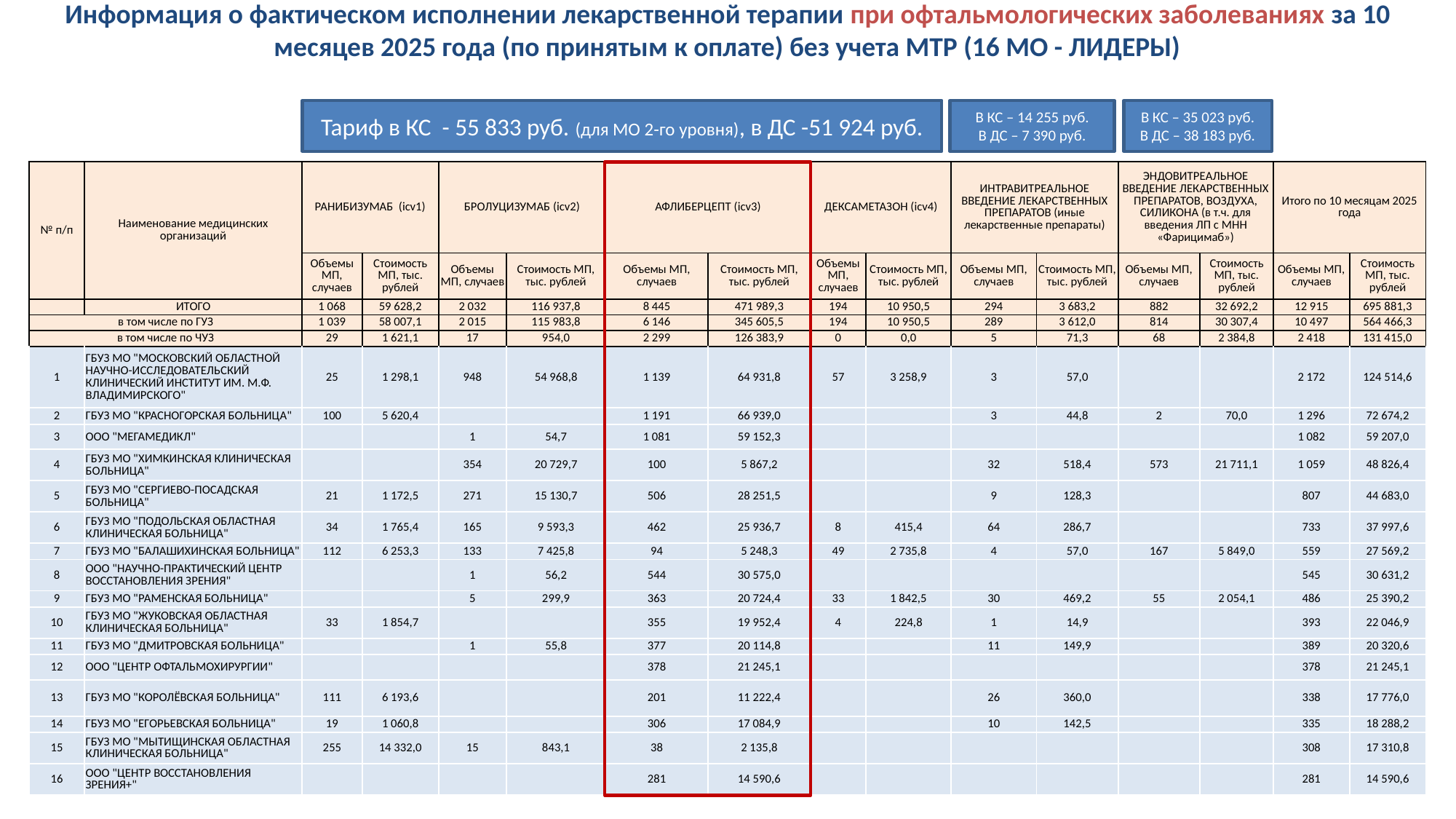

Информация о фактическом исполнении лекарственной терапии при офтальмологических заболеваниях за 10 месяцев 2025 года (по принятым к оплате) без учета МТР (16 МО - ЛИДЕРЫ)
В КС – 35 023 руб.
В ДС – 38 183 руб.
Тариф в КС  - 55 833 руб. (для МО 2-го уровня), в ДС -51 924 руб.
В КС – 14 255 руб.
В ДС – 7 390 руб.
| № п/п | Наименование медицинских организаций | РАНИБИЗУМАБ (icv1) |  | БРОЛУЦИЗУМАБ (icv2) |  | АФЛИБЕРЦЕПТ (icv3) |  | ДЕКСАМЕТАЗОН (icv4) |  | ИНТРАВИТРЕАЛЬНОЕ ВВЕДЕНИЕ ЛЕКАРСТВЕННЫХ ПРЕПАРАТОВ (иные лекарственные препараты) |  | ЭНДОВИТРЕАЛЬНОЕ ВВЕДЕНИЕ ЛЕКАРСТВЕННЫХ ПРЕПАРАТОВ, ВОЗДУХА, СИЛИКОНА (в т.ч. для введения ЛП с МНН «Фарицимаб») |  | Итого по 10 месяцам 2025 года |  |
| --- | --- | --- | --- | --- | --- | --- | --- | --- | --- | --- | --- | --- | --- | --- | --- |
|  |  | Объемы МП, случаев | Стоимость МП, тыс. рублей | Объемы МП, случаев | Стоимость МП, тыс. рублей | Объемы МП, случаев | Стоимость МП, тыс. рублей | Объемы МП, случаев | Стоимость МП, тыс. рублей | Объемы МП, случаев | Стоимость МП, тыс. рублей | Объемы МП, случаев | Стоимость МП, тыс. рублей | Объемы МП, случаев | Стоимость МП, тыс. рублей |
|  | ИТОГО | 1 068 | 59 628,2 | 2 032 | 116 937,8 | 8 445 | 471 989,3 | 194 | 10 950,5 | 294 | 3 683,2 | 882 | 32 692,2 | 12 915 | 695 881,3 |
| в том числе по ГУЗ |  | 1 039 | 58 007,1 | 2 015 | 115 983,8 | 6 146 | 345 605,5 | 194 | 10 950,5 | 289 | 3 612,0 | 814 | 30 307,4 | 10 497 | 564 466,3 |
| в том числе по ЧУЗ |  | 29 | 1 621,1 | 17 | 954,0 | 2 299 | 126 383,9 | 0 | 0,0 | 5 | 71,3 | 68 | 2 384,8 | 2 418 | 131 415,0 |
| 1 | ГБУЗ МО "МОСКОВСКИЙ ОБЛАСТНОЙ НАУЧНО-ИССЛЕДОВАТЕЛЬСКИЙ КЛИНИЧЕСКИЙ ИНСТИТУТ ИМ. М.Ф. ВЛАДИМИРСКОГО" | 25 | 1 298,1 | 948 | 54 968,8 | 1 139 | 64 931,8 | 57 | 3 258,9 | 3 | 57,0 |  |  | 2 172 | 124 514,6 |
| 2 | ГБУЗ МО "КРАСНОГОРСКАЯ БОЛЬНИЦА" | 100 | 5 620,4 |  |  | 1 191 | 66 939,0 |  |  | 3 | 44,8 | 2 | 70,0 | 1 296 | 72 674,2 |
| 3 | ООО "МЕГАМЕДИКЛ" |  |  | 1 | 54,7 | 1 081 | 59 152,3 |  |  |  |  |  |  | 1 082 | 59 207,0 |
| 4 | ГБУЗ МО "ХИМКИНСКАЯ КЛИНИЧЕСКАЯ БОЛЬНИЦА" |  |  | 354 | 20 729,7 | 100 | 5 867,2 |  |  | 32 | 518,4 | 573 | 21 711,1 | 1 059 | 48 826,4 |
| 5 | ГБУЗ МО "СЕРГИЕВО-ПОСАДСКАЯ БОЛЬНИЦА" | 21 | 1 172,5 | 271 | 15 130,7 | 506 | 28 251,5 |  |  | 9 | 128,3 |  |  | 807 | 44 683,0 |
| 6 | ГБУЗ МО "ПОДОЛЬСКАЯ ОБЛАСТНАЯ КЛИНИЧЕСКАЯ БОЛЬНИЦА" | 34 | 1 765,4 | 165 | 9 593,3 | 462 | 25 936,7 | 8 | 415,4 | 64 | 286,7 |  |  | 733 | 37 997,6 |
| 7 | ГБУЗ МО "БАЛАШИХИНСКАЯ БОЛЬНИЦА" | 112 | 6 253,3 | 133 | 7 425,8 | 94 | 5 248,3 | 49 | 2 735,8 | 4 | 57,0 | 167 | 5 849,0 | 559 | 27 569,2 |
| 8 | ООО "НАУЧНО-ПРАКТИЧЕСКИЙ ЦЕНТР ВОССТАНОВЛЕНИЯ ЗРЕНИЯ" |  |  | 1 | 56,2 | 544 | 30 575,0 |  |  |  |  |  |  | 545 | 30 631,2 |
| 9 | ГБУЗ МО "РАМЕНСКАЯ БОЛЬНИЦА" |  |  | 5 | 299,9 | 363 | 20 724,4 | 33 | 1 842,5 | 30 | 469,2 | 55 | 2 054,1 | 486 | 25 390,2 |
| 10 | ГБУЗ МО "ЖУКОВСКАЯ ОБЛАСТНАЯ КЛИНИЧЕСКАЯ БОЛЬНИЦА" | 33 | 1 854,7 |  |  | 355 | 19 952,4 | 4 | 224,8 | 1 | 14,9 |  |  | 393 | 22 046,9 |
| 11 | ГБУЗ МО "ДМИТРОВСКАЯ БОЛЬНИЦА" |  |  | 1 | 55,8 | 377 | 20 114,8 |  |  | 11 | 149,9 |  |  | 389 | 20 320,6 |
| 12 | ООО "ЦЕНТР ОФТАЛЬМОХИРУРГИИ" |  |  |  |  | 378 | 21 245,1 |  |  |  |  |  |  | 378 | 21 245,1 |
| 13 | ГБУЗ МО "КОРОЛЁВСКАЯ БОЛЬНИЦА" | 111 | 6 193,6 |  |  | 201 | 11 222,4 |  |  | 26 | 360,0 |  |  | 338 | 17 776,0 |
| 14 | ГБУЗ МО "ЕГОРЬЕВСКАЯ БОЛЬНИЦА" | 19 | 1 060,8 |  |  | 306 | 17 084,9 |  |  | 10 | 142,5 |  |  | 335 | 18 288,2 |
| 15 | ГБУЗ МО "МЫТИЩИНСКАЯ ОБЛАСТНАЯ КЛИНИЧЕСКАЯ БОЛЬНИЦА" | 255 | 14 332,0 | 15 | 843,1 | 38 | 2 135,8 |  |  |  |  |  |  | 308 | 17 310,8 |
| 16 | ООО "ЦЕНТР ВОССТАНОВЛЕНИЯ ЗРЕНИЯ+" |  |  |  |  | 281 | 14 590,6 |  |  |  |  |  |  | 281 | 14 590,6 |

19